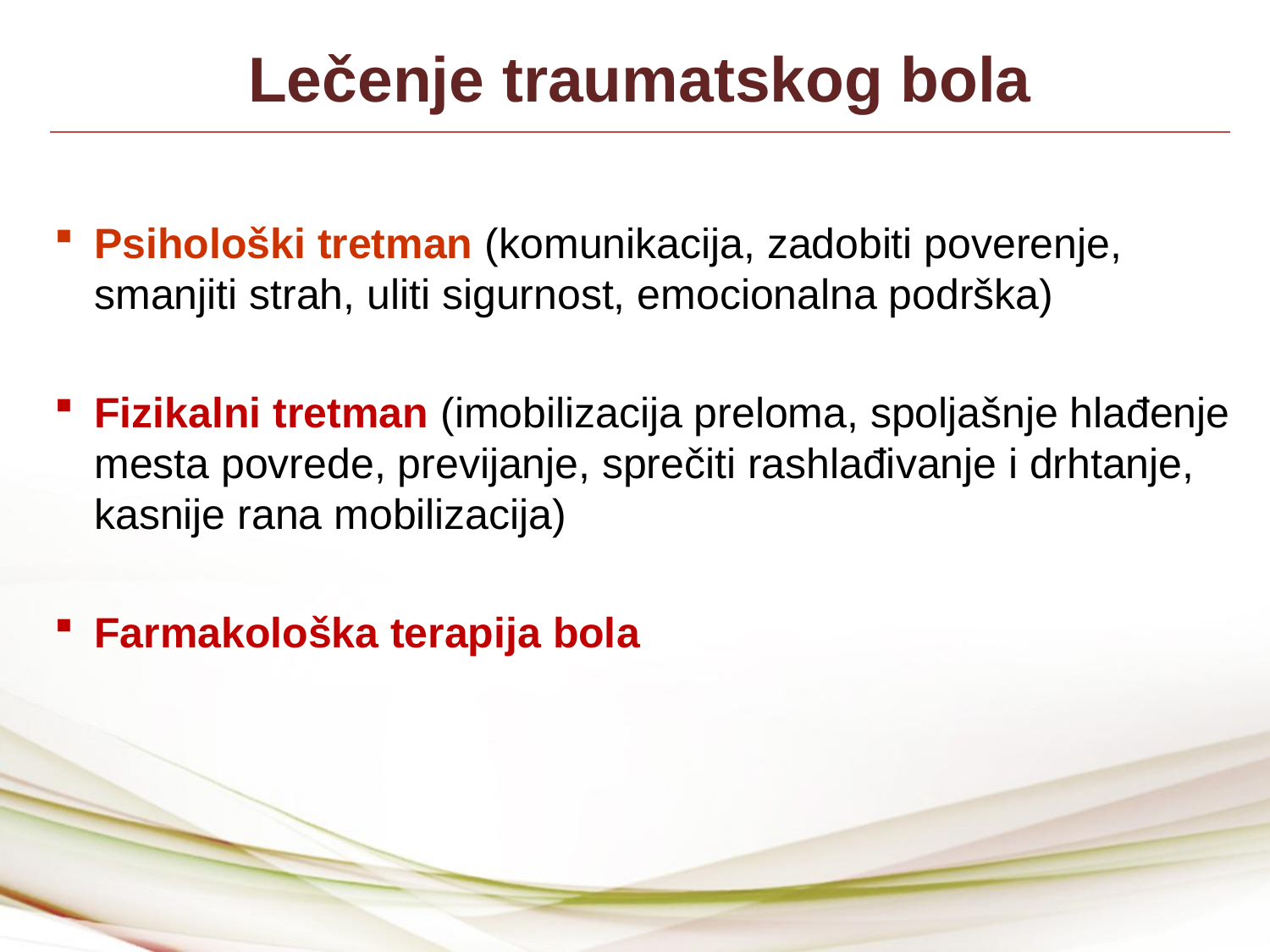

Lečenje traumatskog bola

Psihološki tretman (komunikacija, zadobiti poverenje,          smanjiti strah, uliti sigurnost, emocionalna podrška)

Fizikalni tretman (imobilizacija preloma, spoljašnje hlađenje mesta povrede, previjanje, sprečiti rashlađivanje i drhtanje, kasnije rana mobilizacija)

Farmakološka terapija bola